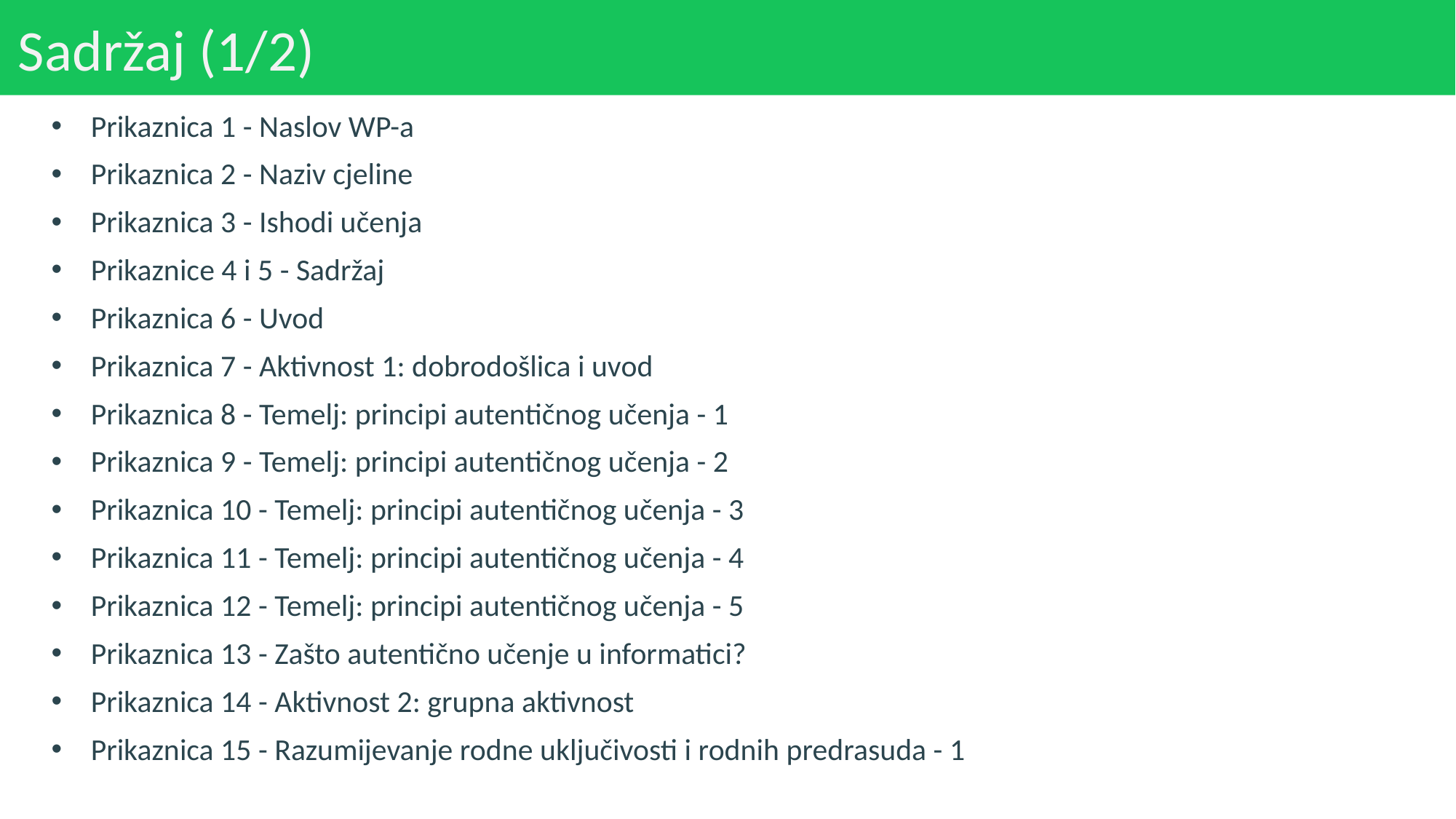

# Sadržaj (1/2)
Prikaznica 1 - Naslov WP-a
Prikaznica 2 - Naziv cjeline
Prikaznica 3 - Ishodi učenja
Prikaznice 4 i 5 - Sadržaj
Prikaznica 6 - Uvod
Prikaznica 7 - Aktivnost 1: dobrodošlica i uvod
Prikaznica 8 - Temelj: principi autentičnog učenja - 1
Prikaznica 9 - Temelj: principi autentičnog učenja - 2
Prikaznica 10 - Temelj: principi autentičnog učenja - 3
Prikaznica 11 - Temelj: principi autentičnog učenja - 4
Prikaznica 12 - Temelj: principi autentičnog učenja - 5
Prikaznica 13 - Zašto autentično učenje u informatici?
Prikaznica 14 - Aktivnost 2: grupna aktivnost
Prikaznica 15 - Razumijevanje rodne uključivosti i rodnih predrasuda - 1